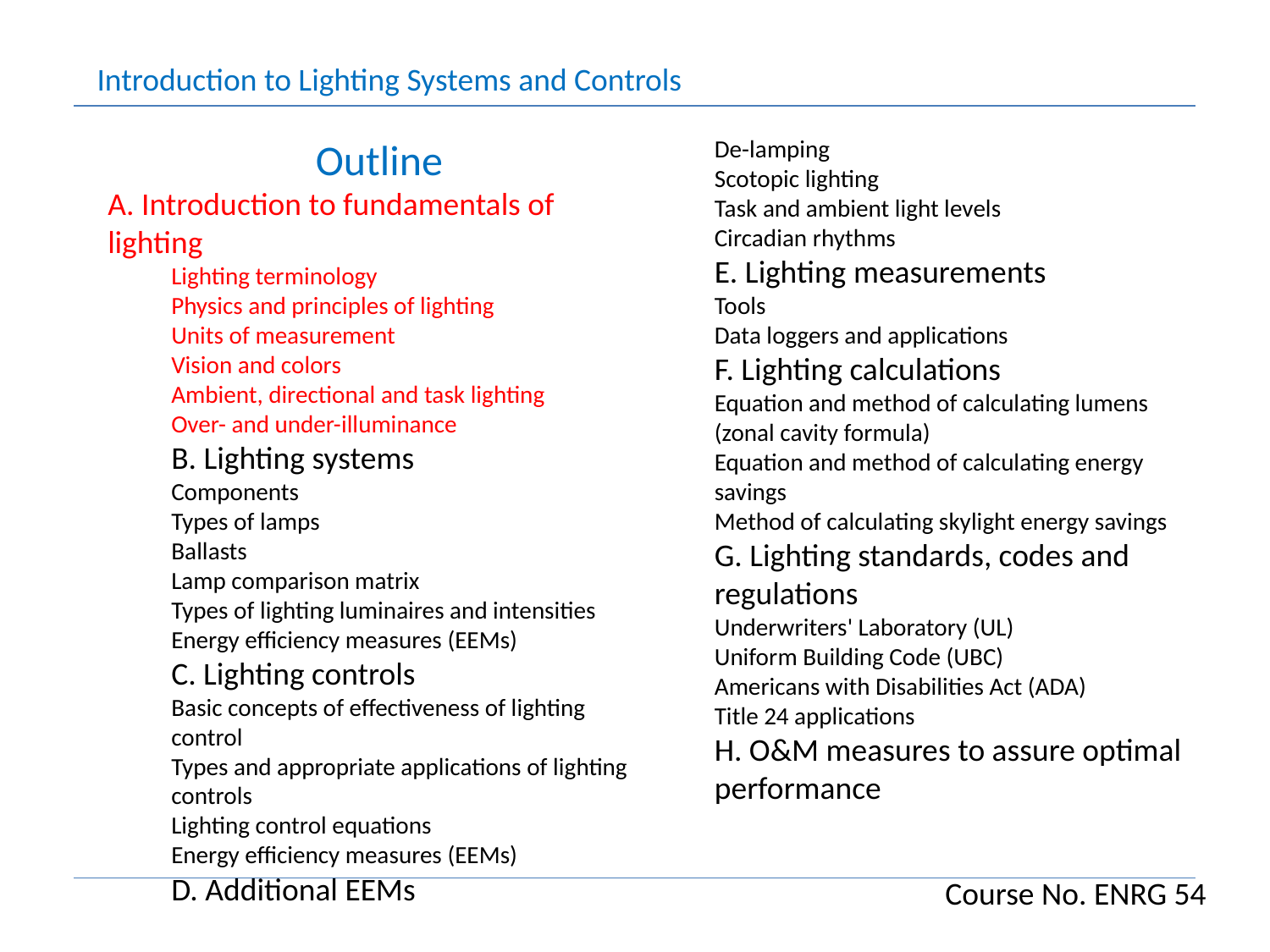

Introduction to Lighting Systems and Controls
Outline
A. Introduction to fundamentals of lighting
Lighting terminology
Physics and principles of lighting
Units of measurement
Vision and colors
Ambient, directional and task lighting
Over- and under-illuminance
B. Lighting systems
Components
Types of lamps
Ballasts
Lamp comparison matrix
Types of lighting luminaires and intensities
Energy efficiency measures (EEMs)
C. Lighting controls
Basic concepts of effectiveness of lighting control
Types and appropriate applications of lighting controls
Lighting control equations
Energy efficiency measures (EEMs)
D. Additional EEMs
De-lamping
Scotopic lighting
Task and ambient light levels
Circadian rhythms
E. Lighting measurements
Tools
Data loggers and applications
F. Lighting calculations
Equation and method of calculating lumens (zonal cavity formula)
Equation and method of calculating energy savings
Method of calculating skylight energy savings
G. Lighting standards, codes and regulations
Underwriters' Laboratory (UL)
Uniform Building Code (UBC)
Americans with Disabilities Act (ADA)
Title 24 applications
H. O&M measures to assure optimal performance
Course No. ENRG 54